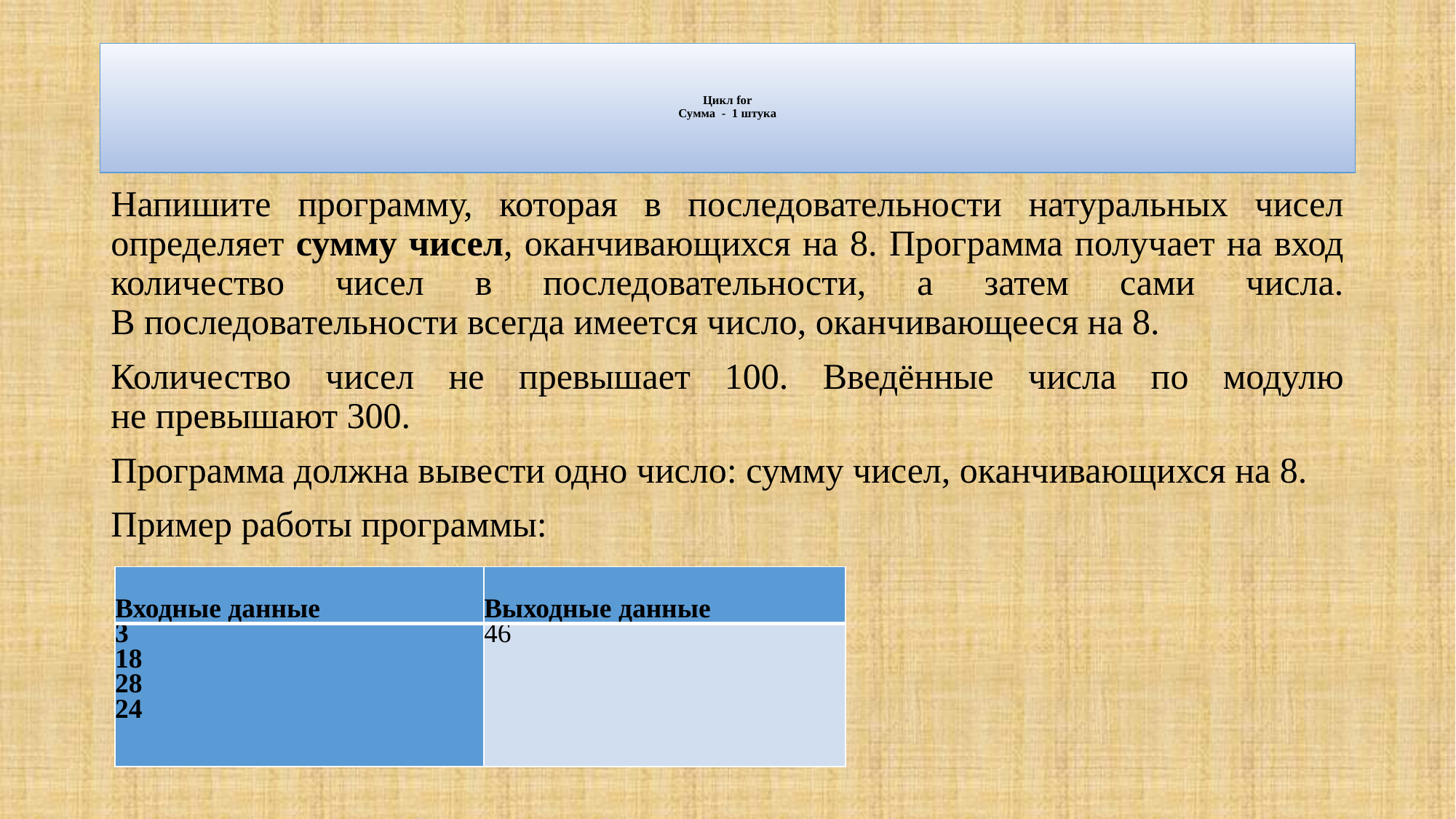

# Цикл for Сумма  -  1 штука
Напишите программу, которая в последовательности натуральных чисел определяет сумму чисел, оканчивающихся на 8. Программа получает на вход количество чисел в последовательности, а затем сами числа. В последовательности всегда имеется число, оканчивающееся на 8.
Количество чисел не превышает 100. Введённые числа по модулю
не превышают 300.
Программа должна вывести одно число: сумму чисел, оканчивающихся на 8.
Пример работы программы:
| Входные данные | Выходные данные |
| --- | --- |
| 3 18 28 24 | 46 |